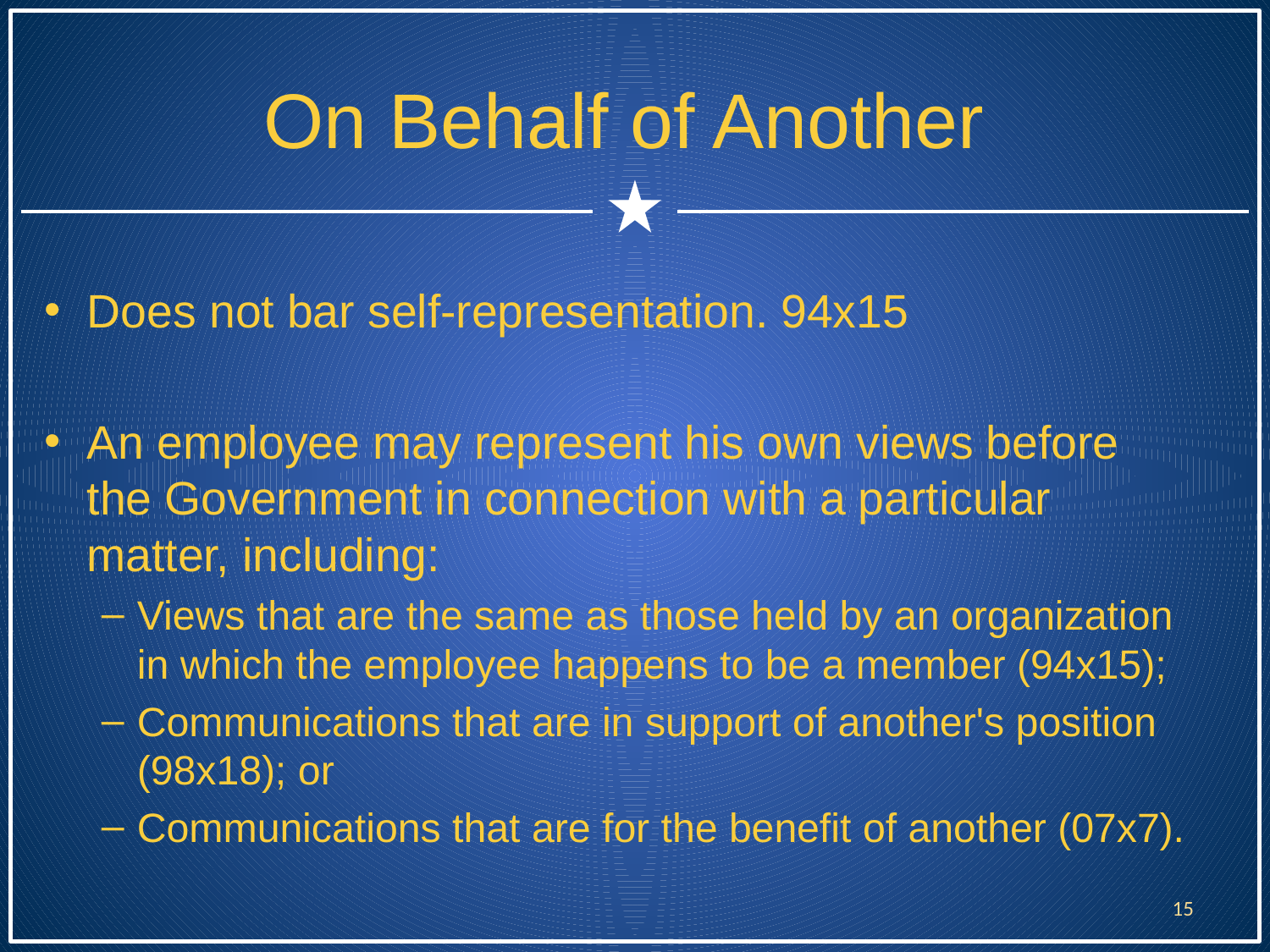

# On Behalf of Another
Does not bar self-representation. 94x15

An employee may represent his own views before the Government in connection with a particular matter, including:
Views that are the same as those held by an organization in which the employee happens to be a member (94x15);
Communications that are in support of another's position (98x18); or
Communications that are for the benefit of another (07x7).

15